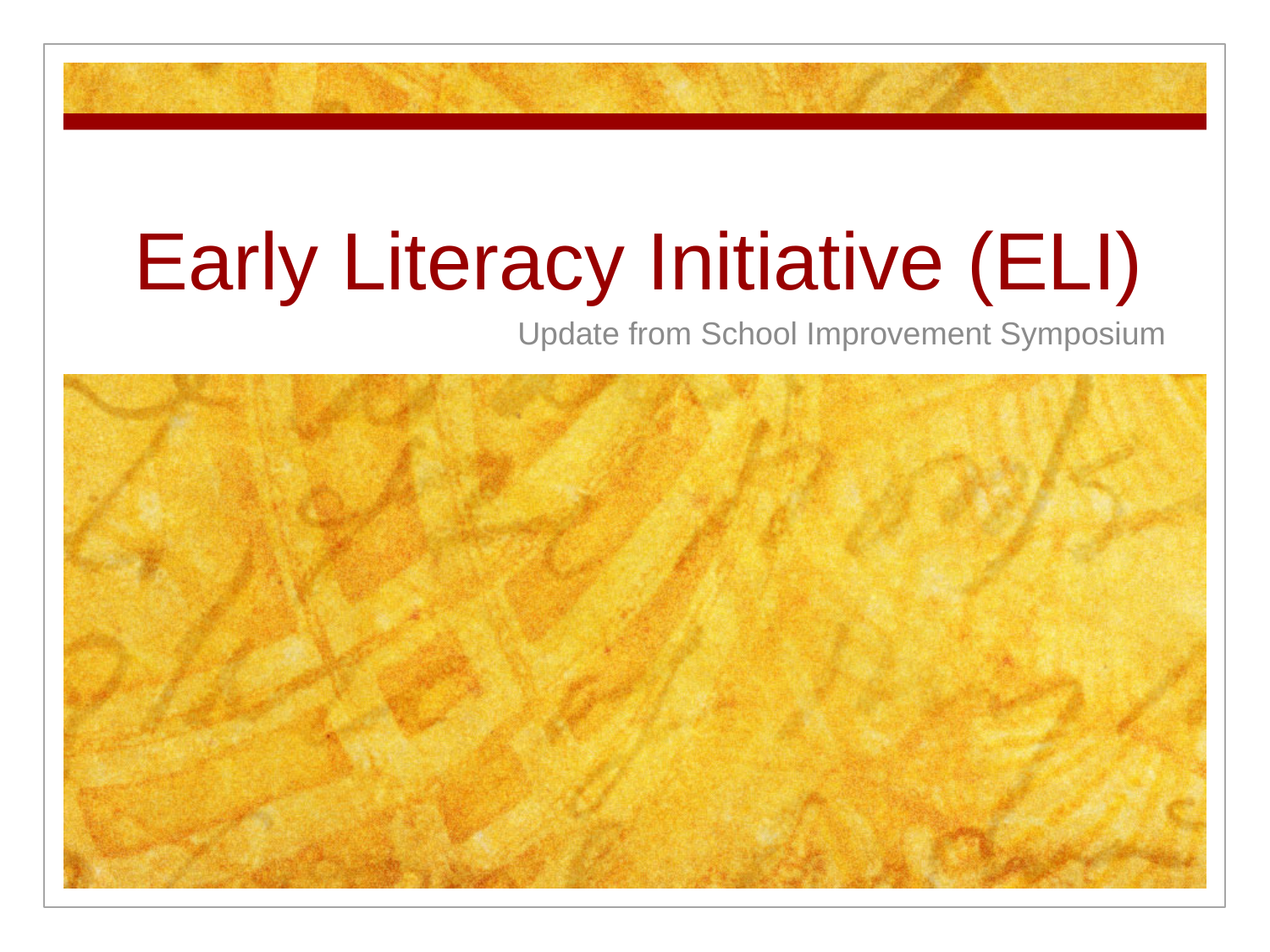

# Early Literacy Initiative (ELI)
Update from School Improvement Symposium